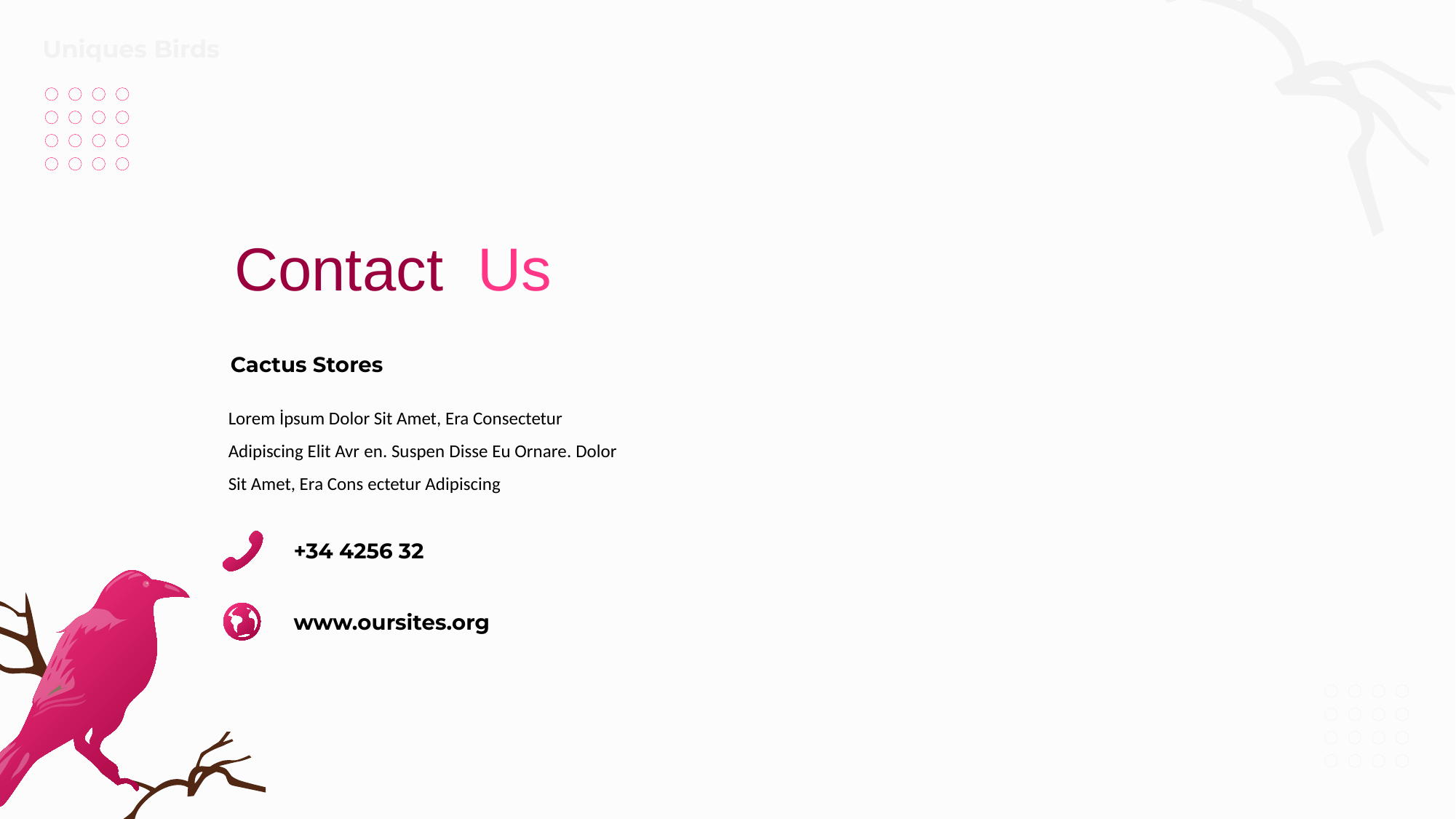

Uniques Birds

Contact  Us
Cactus Stores
Lorem İpsum Dolor Sit Amet, Era Consectetur Adipiscing Elit Avr en. Suspen Disse Eu Ornare. Dolor Sit Amet, Era Cons ectetur Adipiscing

+34 4256 32

www.oursites.org